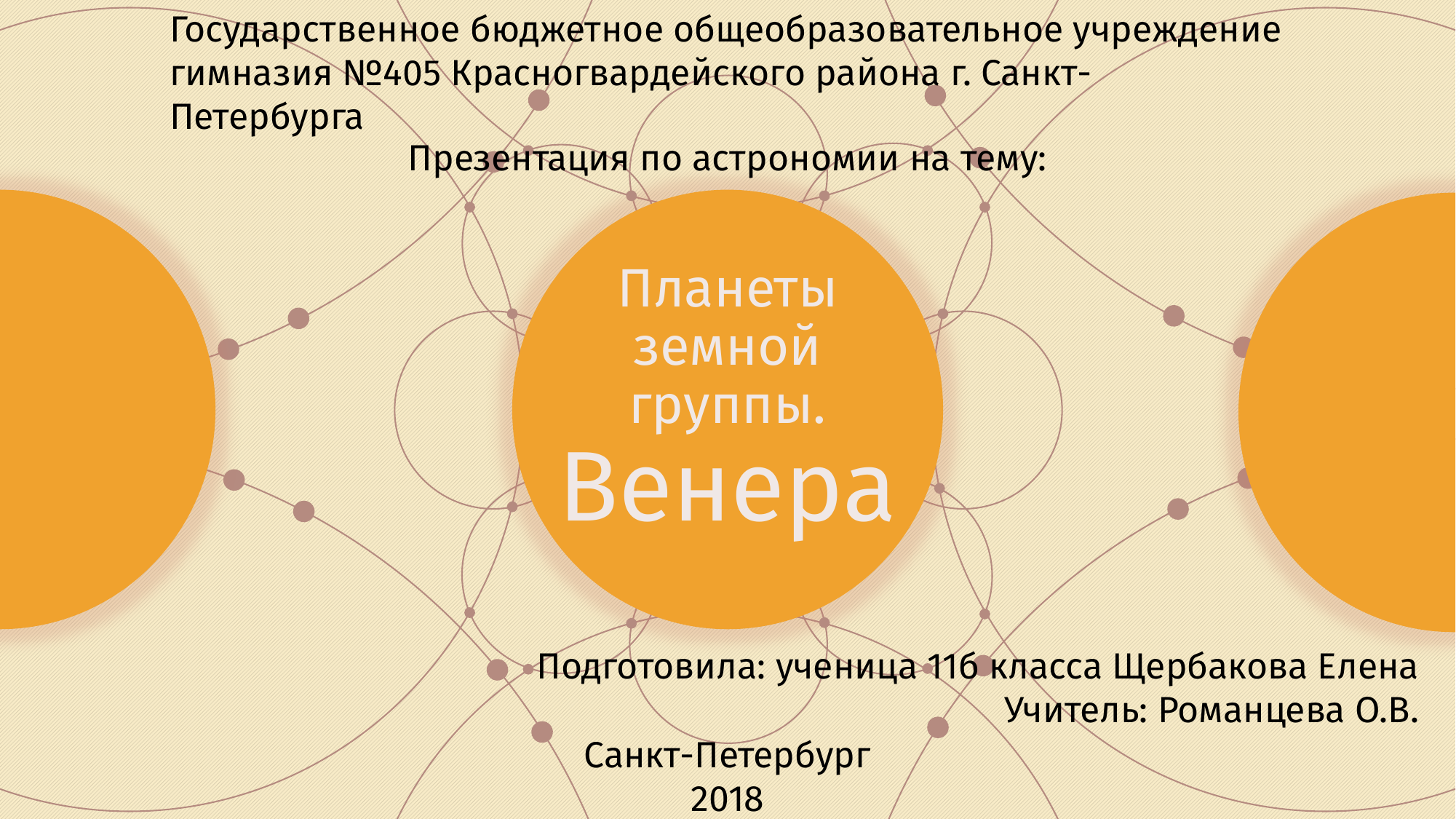

Государственное бюджетное общеобразовательное учреждение гимназия №405 Красногвардейского района г. Санкт-Петербурга
Презентация по астрономии на тему:
# Планеты земной группы. Венера
Подготовила: ученица 11б класса Щербакова Елена
Учитель: Романцева О.В.
Санкт-Петербург
2018